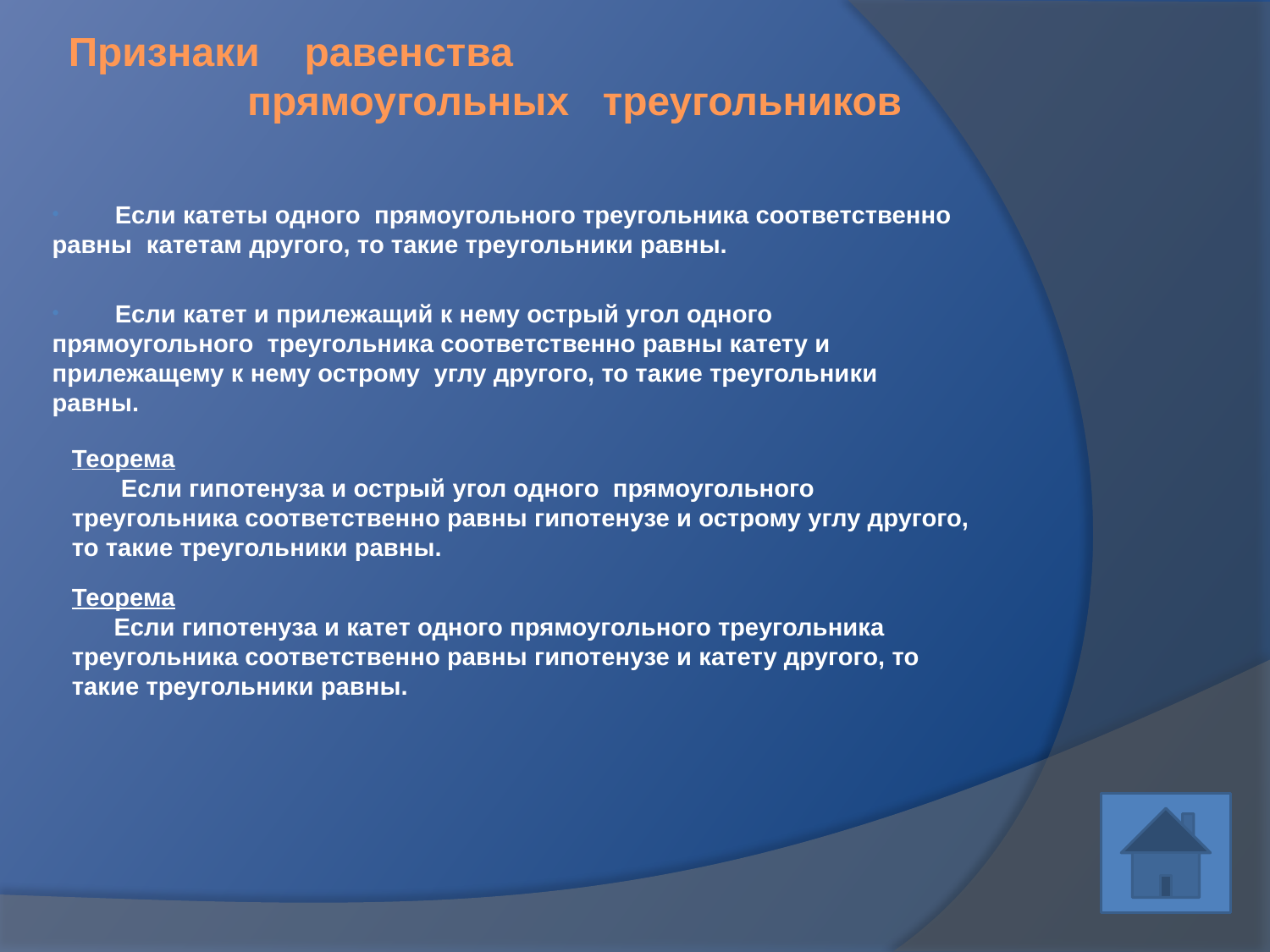

# Признаки    равенства прямоугольных   треугольников
        Если катеты одного  прямоугольного треугольника соответственно равны  катетам другого, то такие треугольники равны.

        Если катет и прилежащий к нему острый угол одного прямоугольного  треугольника соответственно равны катету и прилежащему к нему острому  углу другого, то такие треугольники равны.
Теорема
       Если гипотенуза и острый угол одного  прямоугольного      треугольника соответственно равны гипотенузе и острому углу другого, то такие треугольники равны.
Теорема
      Если гипотенуза и катет одного прямоугольного треугольника
треугольника соответственно равны гипотенузе и катету другого, то такие треугольники равны.